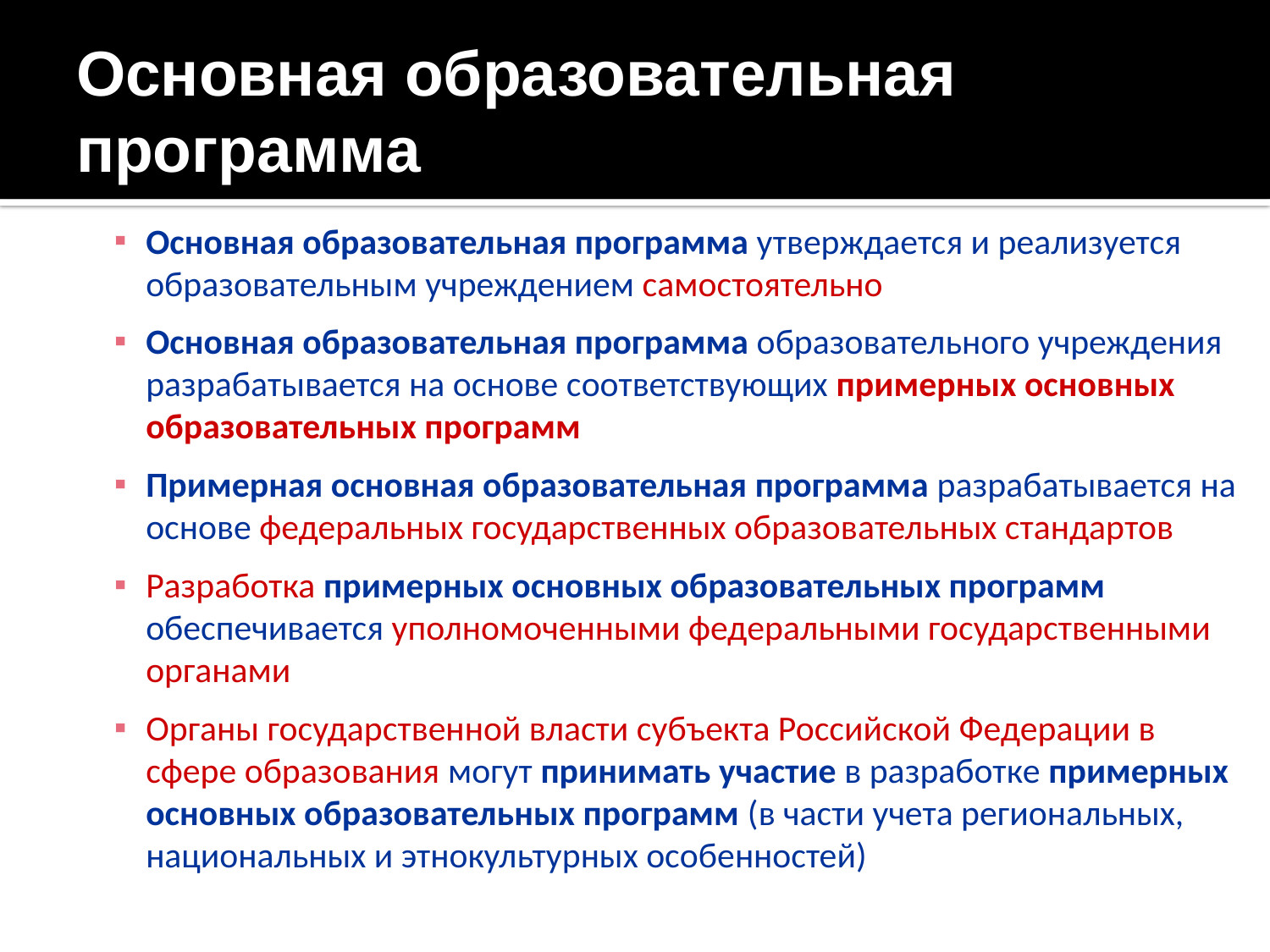

# Основная образовательная программа
Основная образовательная программа утверждается и реализуется образовательным учреждением самостоятельно
Основная образовательная программа образовательного учреждения  разрабатывается на основе соответствующих примерных основных образовательных программ
Примерная основная образовательная программа разрабатывается на основе федеральных государственных образовательных стандартов
Разработка примерных основных образовательных программ обеспечивается уполномоченными федеральными государственными органами
Органы государственной власти субъекта Российской Федерации в сфере образования могут принимать участие в разработке примерных основных образовательных программ (в части учета региональных, национальных и этнокультурных особенностей)